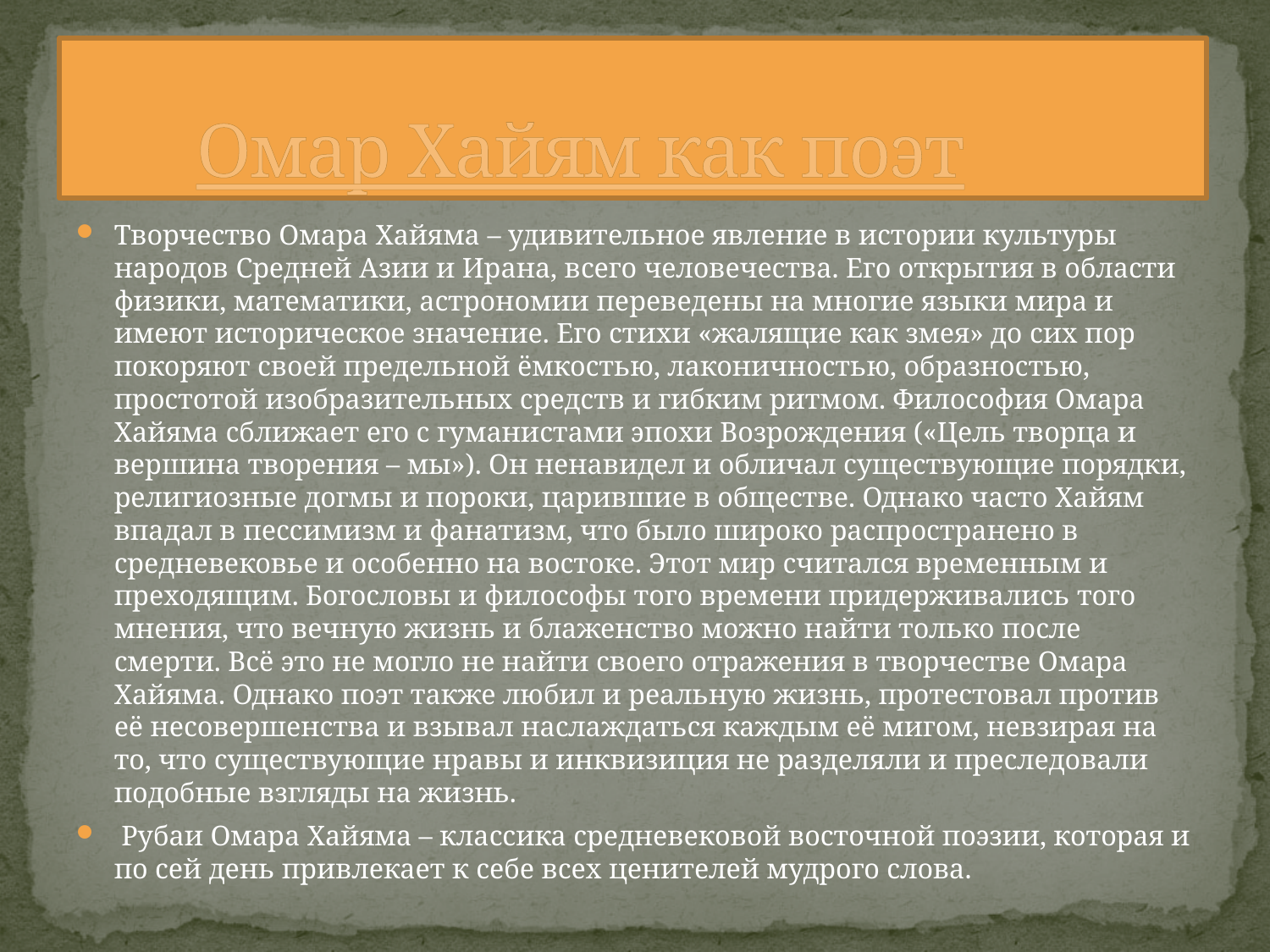

# Омар Хайям как поэт
Творчество Омара Хайяма – удивительное явление в истории культуры народов Средней Азии и Ирана, всего человечества. Его открытия в области физики, математики, астрономии переведены на многие языки мира и имеют историческое значение. Его стихи «жалящие как змея» до сих пор покоряют своей предельной ёмкостью, лаконичностью, образностью, простотой изобразительных средств и гибким ритмом. Философия Омара Хайяма сближает его с гуманистами эпохи Возрождения («Цель творца и вершина творения – мы»). Он ненавидел и обличал существующие порядки, религиозные догмы и пороки, царившие в обществе. Однако часто Хайям впадал в пессимизм и фанатизм, что было широко распространено в средневековье и особенно на востоке. Этот мир считался временным и преходящим. Богословы и философы того времени придерживались того мнения, что вечную жизнь и блаженство можно найти только после смерти. Всё это не могло не найти своего отражения в творчестве Омара Хайяма. Однако поэт также любил и реальную жизнь, протестовал против её несовершенства и взывал наслаждаться каждым её мигом, невзирая на то, что существующие нравы и инквизиция не разделяли и преследовали подобные взгляды на жизнь.
 Рубаи Омара Хайяма – классика средневековой восточной поэзии, которая и по сей день привлекает к себе всех ценителей мудрого слова.